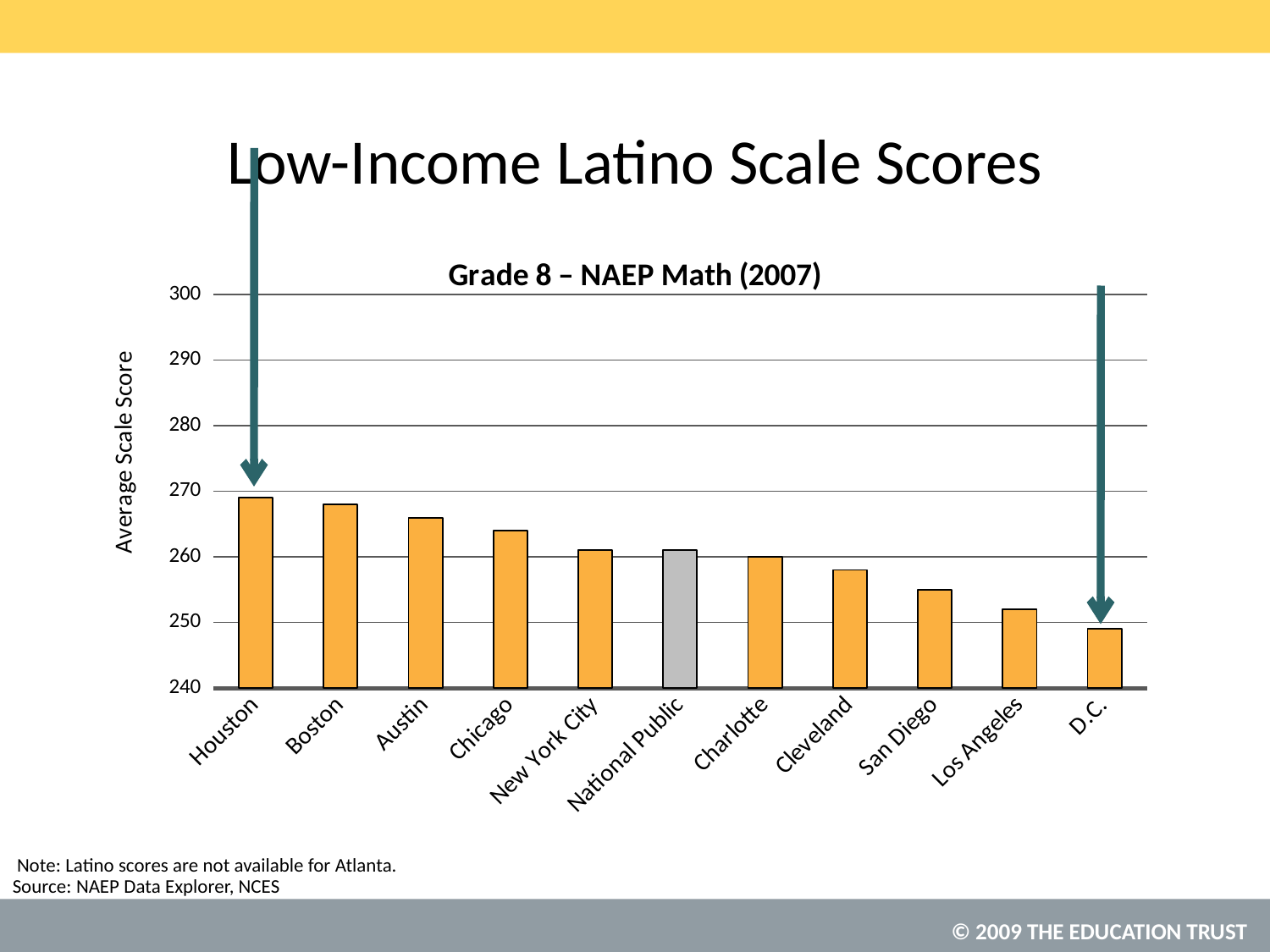

# Low-Income Latino Scale Scores

### Chart: Grade 8 – NAEP Math (2007)

| Category |  |
|---|---|
| Houston | 269.0 |
| Boston | 268.0 |
| Austin | 266.0 |
| Chicago | 264.0 |
| New York City | 261.0 |
| National Public | 261.0 |
| Charlotte | 260.0 |
| Cleveland | 258.0 |
| San Diego | 255.0 |
| Los Angeles | 252.0 |
| D.C. | 249.0 |
Note: Latino scores are not available for Atlanta.
NAEP Data Explorer, NCES